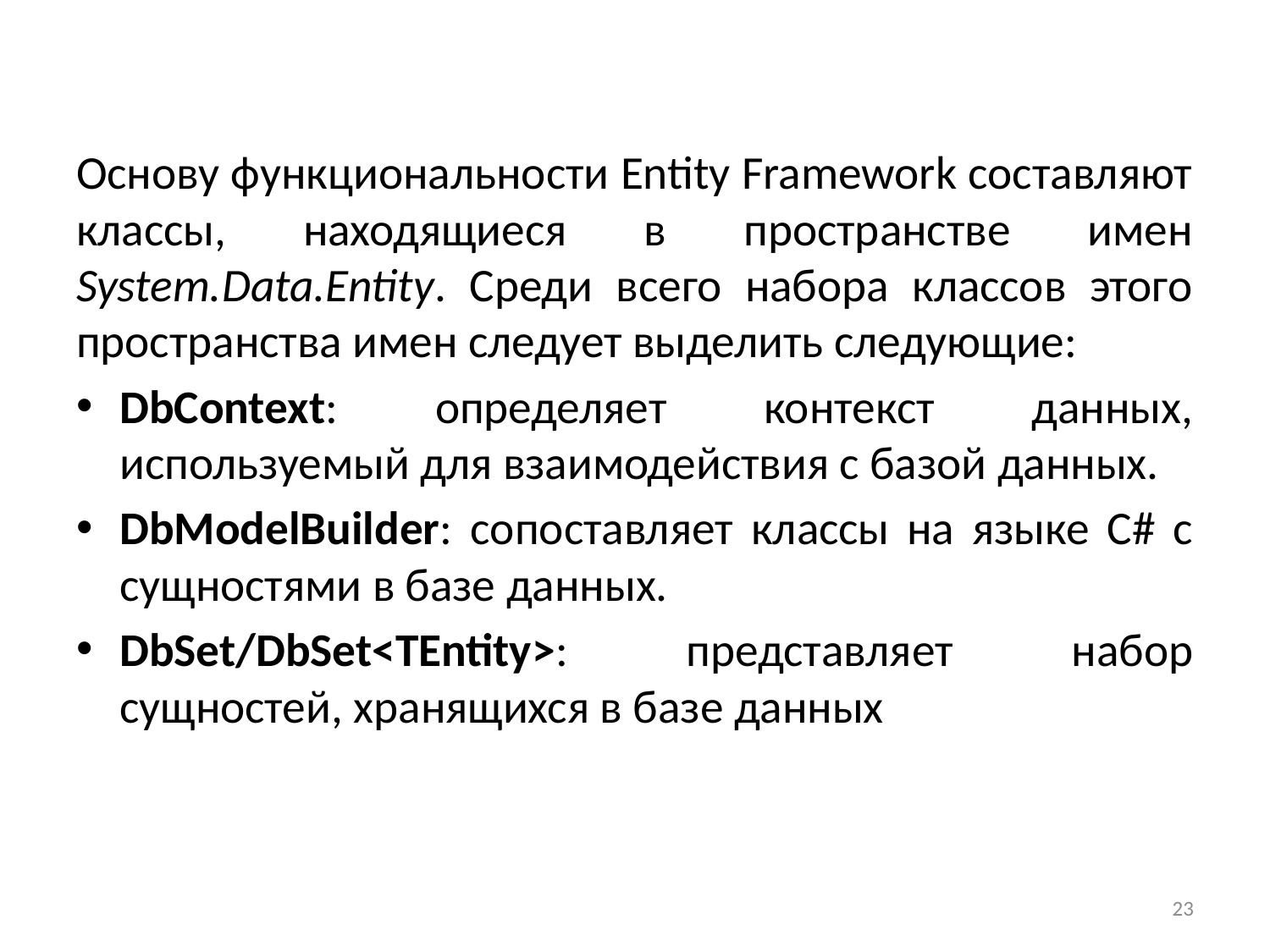

Основу функциональности Entity Framework составляют классы, находящиеся в пространстве имен System.Data.Entity. Среди всего набора классов этого пространства имен следует выделить следующие:
DbContext: определяет контекст данных, используемый для взаимодействия с базой данных.
DbModelBuilder: сопоставляет классы на языке C# с сущностями в базе данных.
DbSet/DbSet<TEntity>: представляет набор сущностей, хранящихся в базе данных
23